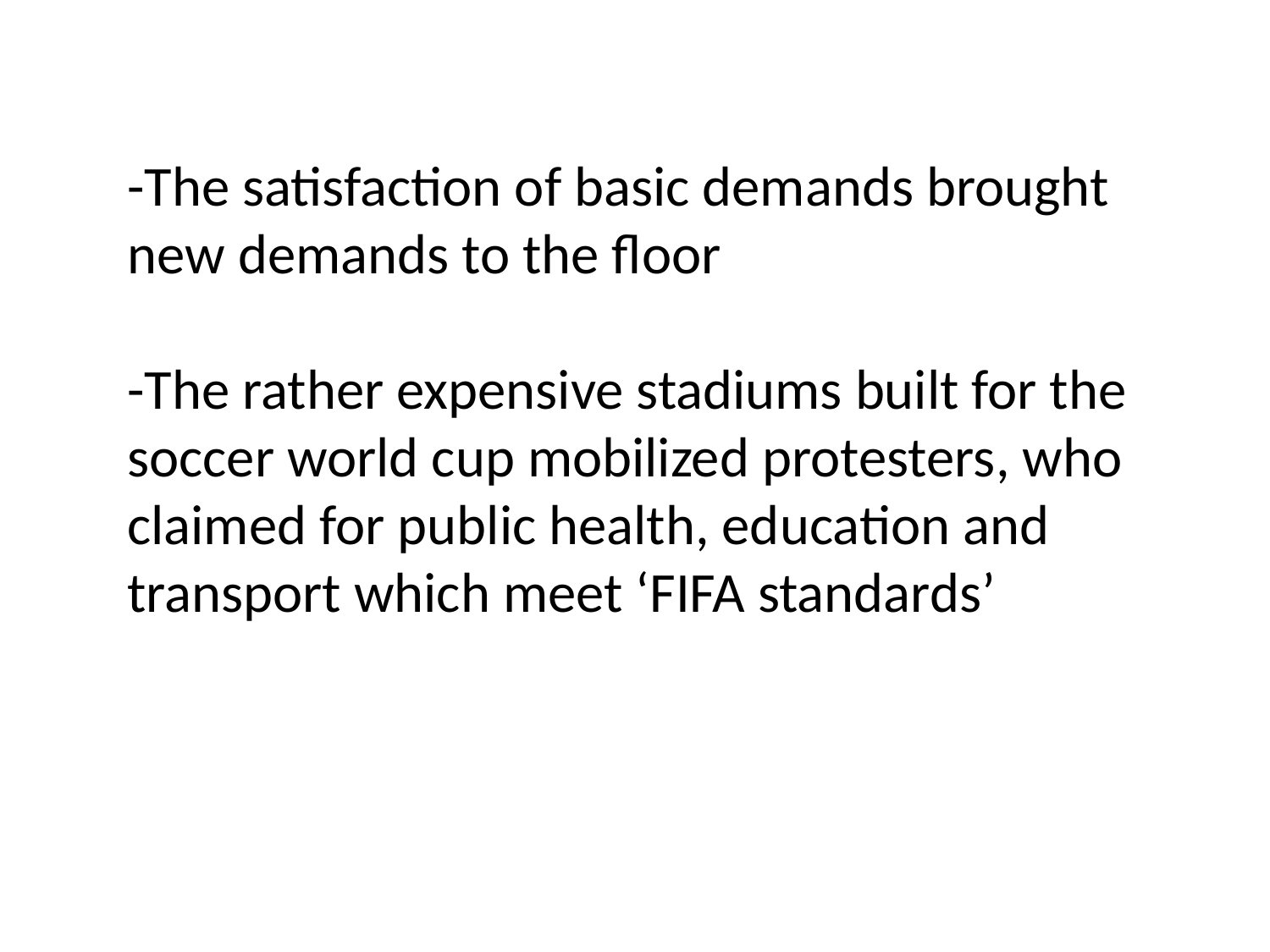

-The satisfaction of basic demands brought new demands to the floor
-The rather expensive stadiums built for the soccer world cup mobilized protesters, who claimed for public health, education and transport which meet ‘FIFA standards’